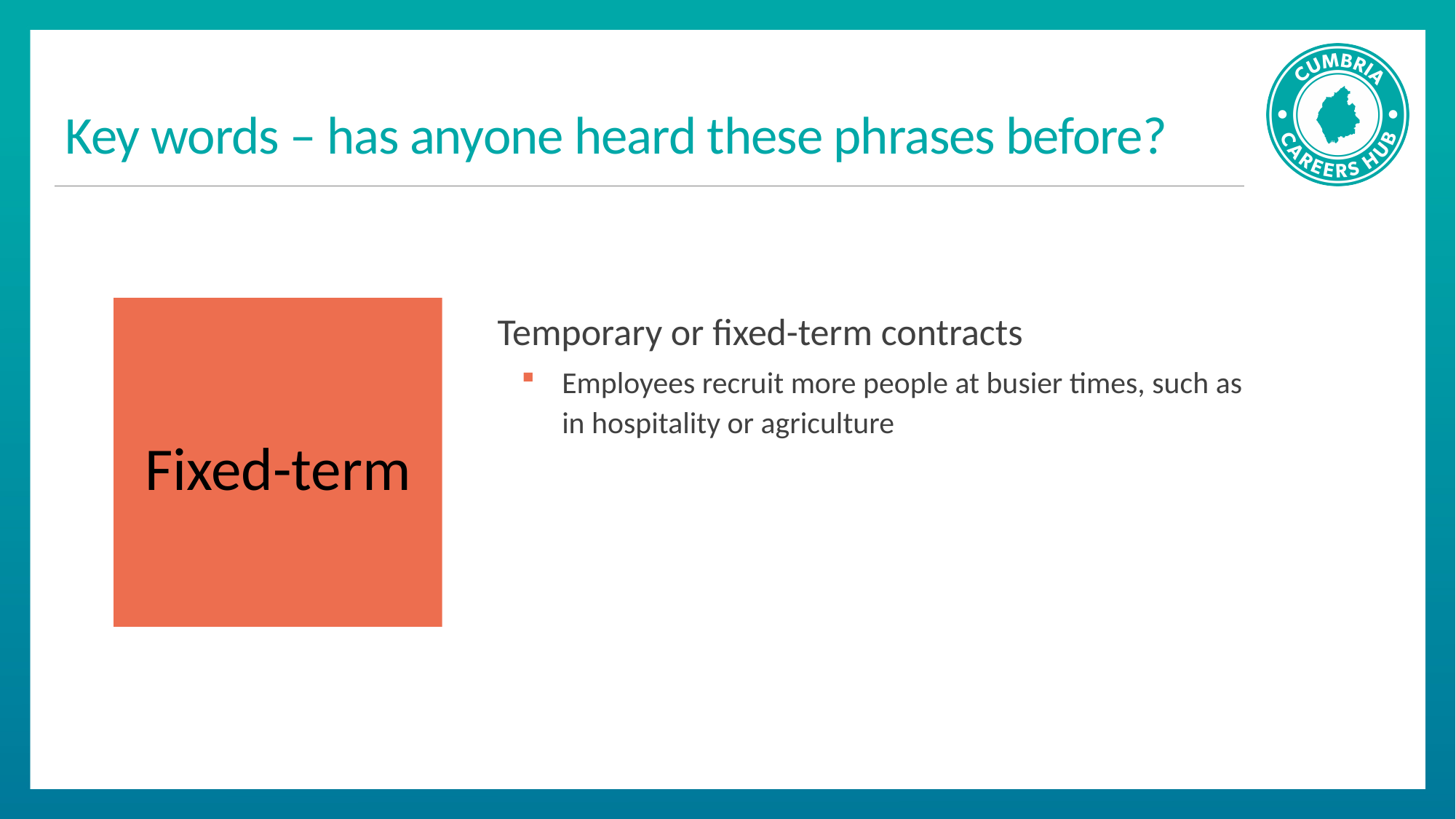

# Key words – has anyone heard these phrases before?

Temporary or fixed-term contracts
Employees recruit more people at busier times, such as in hospitality or agriculture
Fixed-term